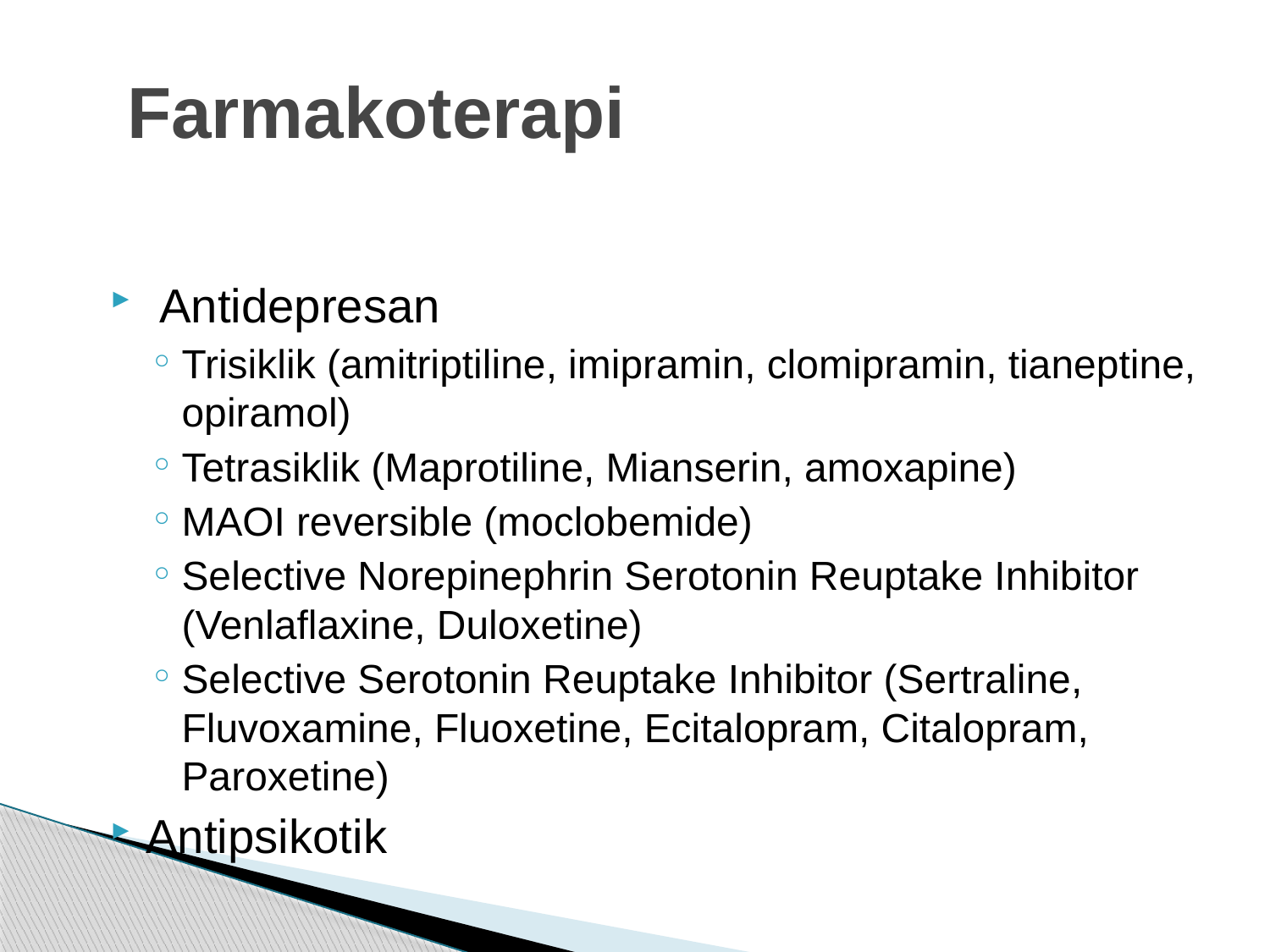

# Farmakoterapi
 Antidepresan
Trisiklik (amitriptiline, imipramin, clomipramin, tianeptine, opiramol)‏
Tetrasiklik (Maprotiline, Mianserin, amoxapine)‏
MAOI reversible (moclobemide)‏
Selective Norepinephrin Serotonin Reuptake Inhibitor (Venlaflaxine, Duloxetine)‏
Selective Serotonin Reuptake Inhibitor (Sertraline, Fluvoxamine, Fluoxetine, Ecitalopram, Citalopram, Paroxetine)‏
Antipsikotik